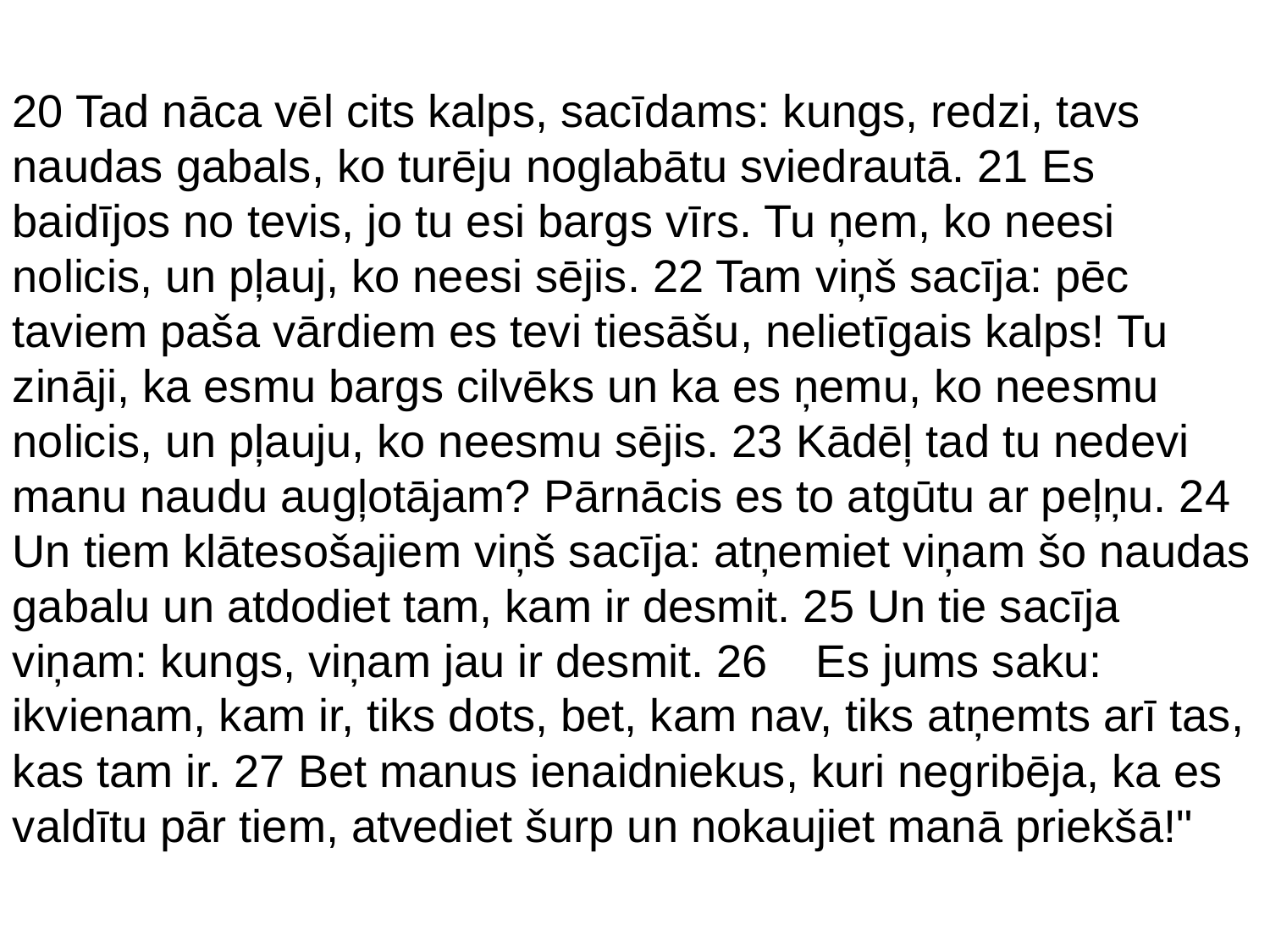

20 Tad nāca vēl cits kalps, sacīdams: kungs, redzi, tavs naudas gabals, ko turēju noglabātu sviedrautā. 21 Es baidījos no tevis, jo tu esi bargs vīrs. Tu ņem, ko neesi nolicis, un pļauj, ko neesi sējis. 22 Tam viņš sacīja: pēc taviem paša vārdiem es tevi tiesāšu, nelietīgais kalps! Tu zināji, ka esmu bargs cilvēks un ka es ņemu, ko neesmu nolicis, un pļauju, ko neesmu sējis. 23 Kādēļ tad tu nedevi manu naudu augļotājam? Pārnācis es to atgūtu ar peļņu. 24 Un tiem klātesošajiem viņš sacīja: atņemiet viņam šo naudas gabalu un atdodiet tam, kam ir desmit. 25 Un tie sacīja viņam: kungs, viņam jau ir desmit. 26   Es jums saku: ikvienam, kam ir, tiks dots, bet, kam nav, tiks atņemts arī tas, kas tam ir. 27 Bet manus ienaidniekus, kuri negribēja, ka es valdītu pār tiem, atvediet šurp un nokaujiet manā priekšā!"